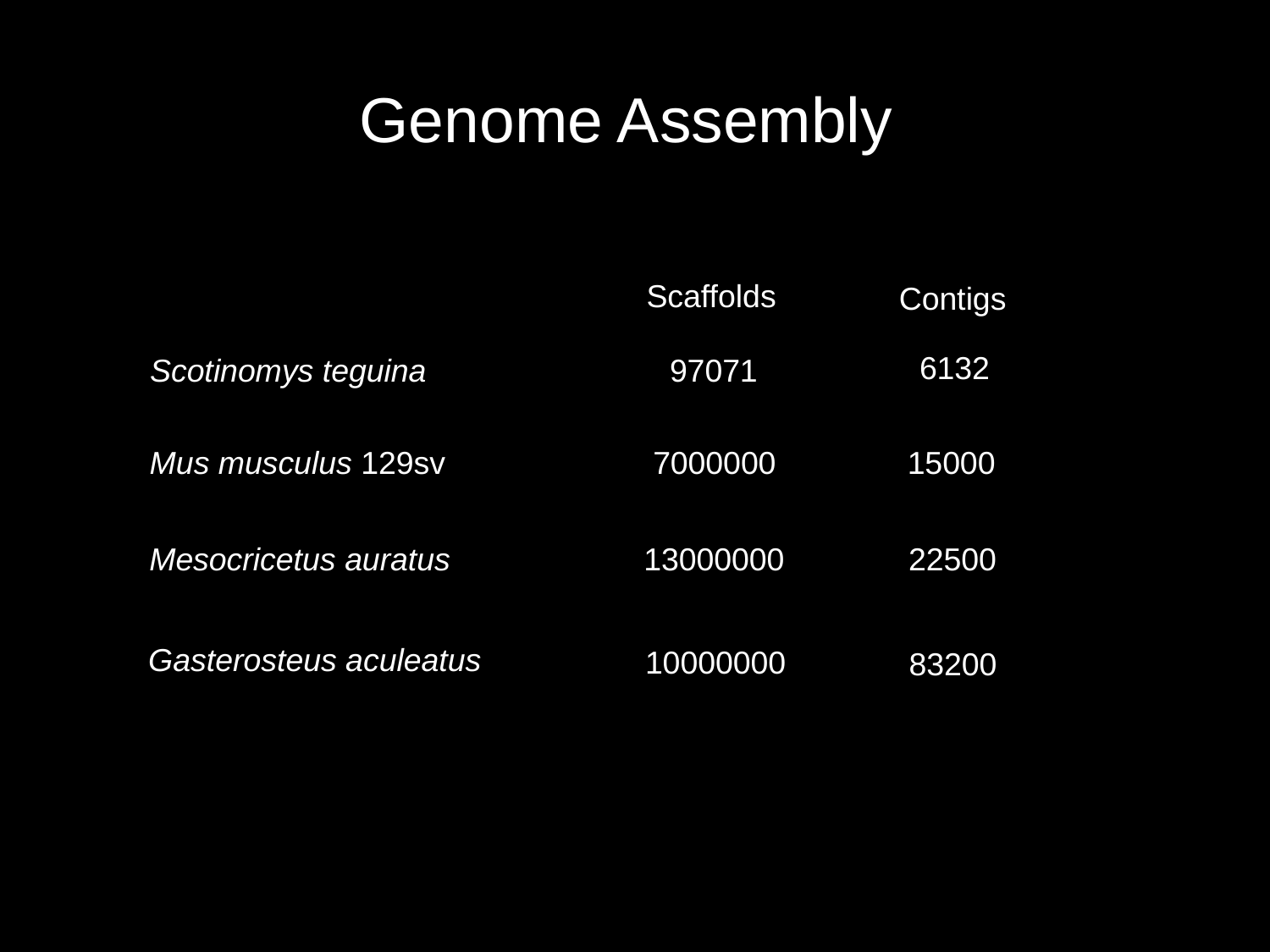

# Genome Assembly
Scaffolds
Contigs
6132
97071
Scotinomys teguina
Mus musculus 129sv
7000000
15000
Mesocricetus auratus
13000000
22500
Gasterosteus aculeatus
10000000
83200